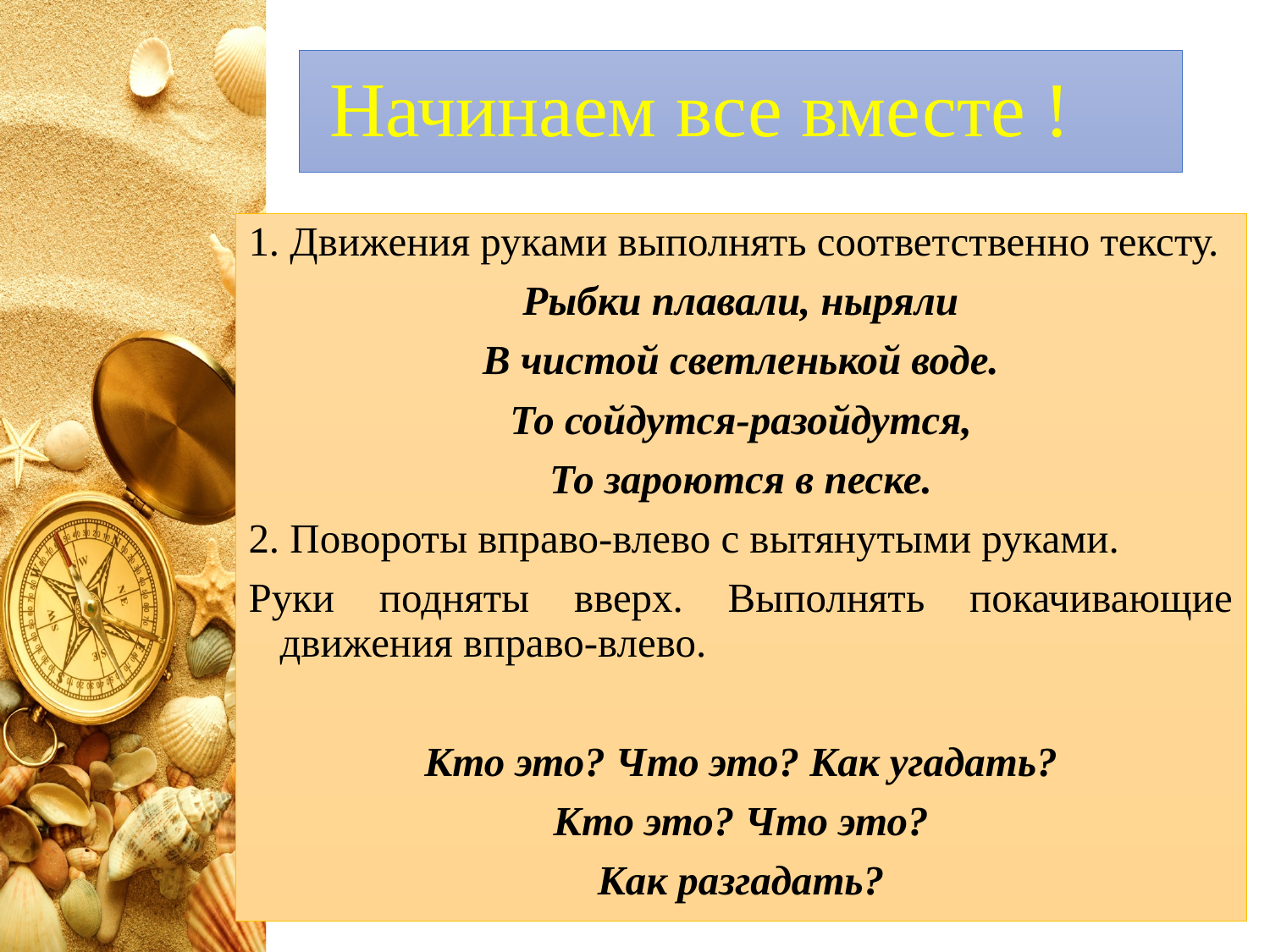

# Начинаем все вместе !
1. Движения руками выполнять соответственно тексту.
Рыбки плавали, ныряли
В чистой светленькой воде.
То сойдутся-разойдутся,
То зароются в песке.
2. Повороты вправо-влево с вытянутыми руками.
Руки подняты вверх. Выполнять покачивающие движения вправо-влево.

Кто это? Что это? Как угадать?
Кто это? Что это?
Как разгадать?